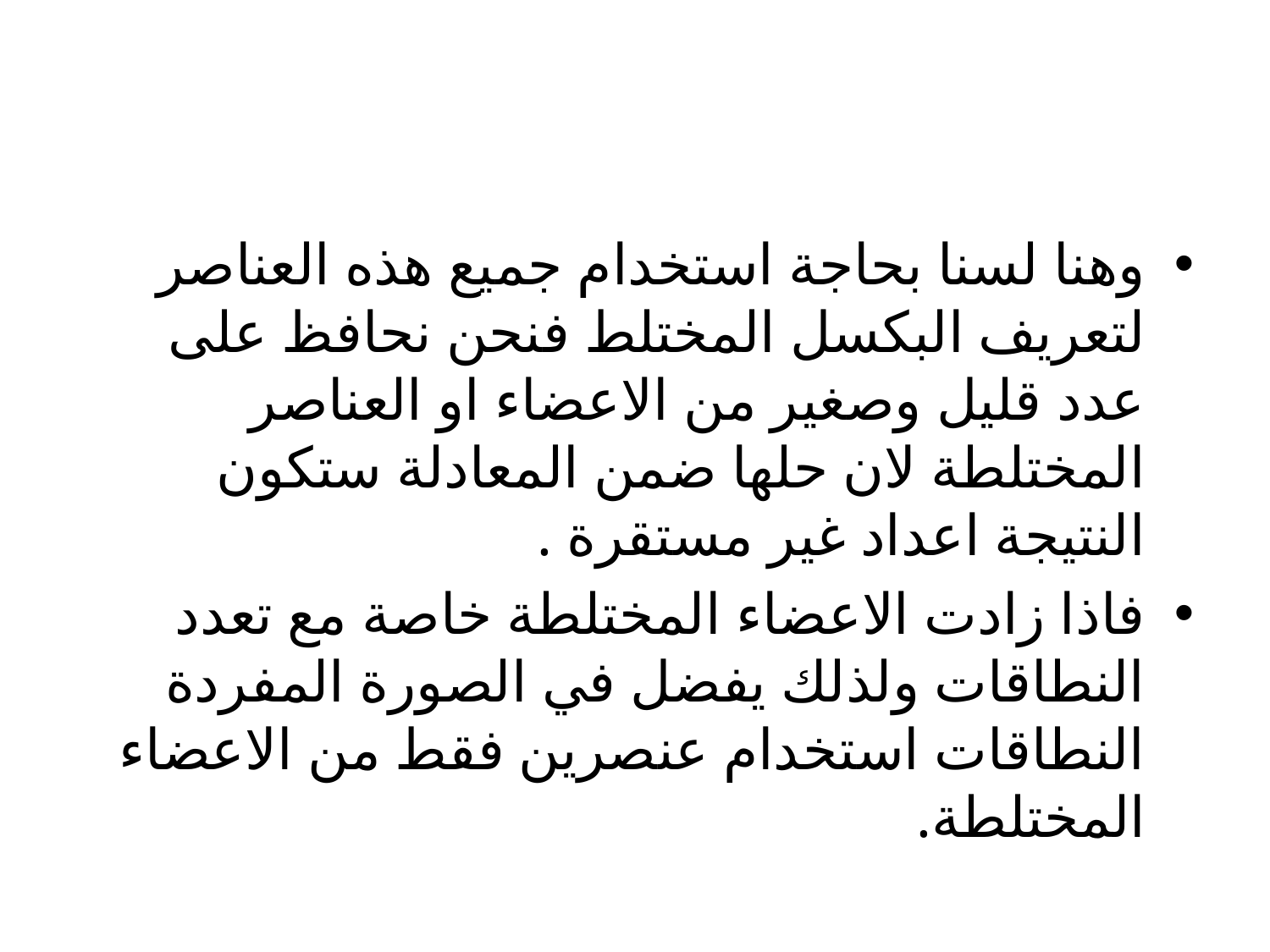

وهنا لسنا بحاجة استخدام جميع هذه العناصر لتعريف البكسل المختلط فنحن نحافظ على عدد قليل وصغير من الاعضاء او العناصر المختلطة لان حلها ضمن المعادلة ستكون النتيجة اعداد غير مستقرة .
فاذا زادت الاعضاء المختلطة خاصة مع تعدد النطاقات ولذلك يفضل في الصورة المفردة النطاقات استخدام عنصرين فقط من الاعضاء المختلطة.